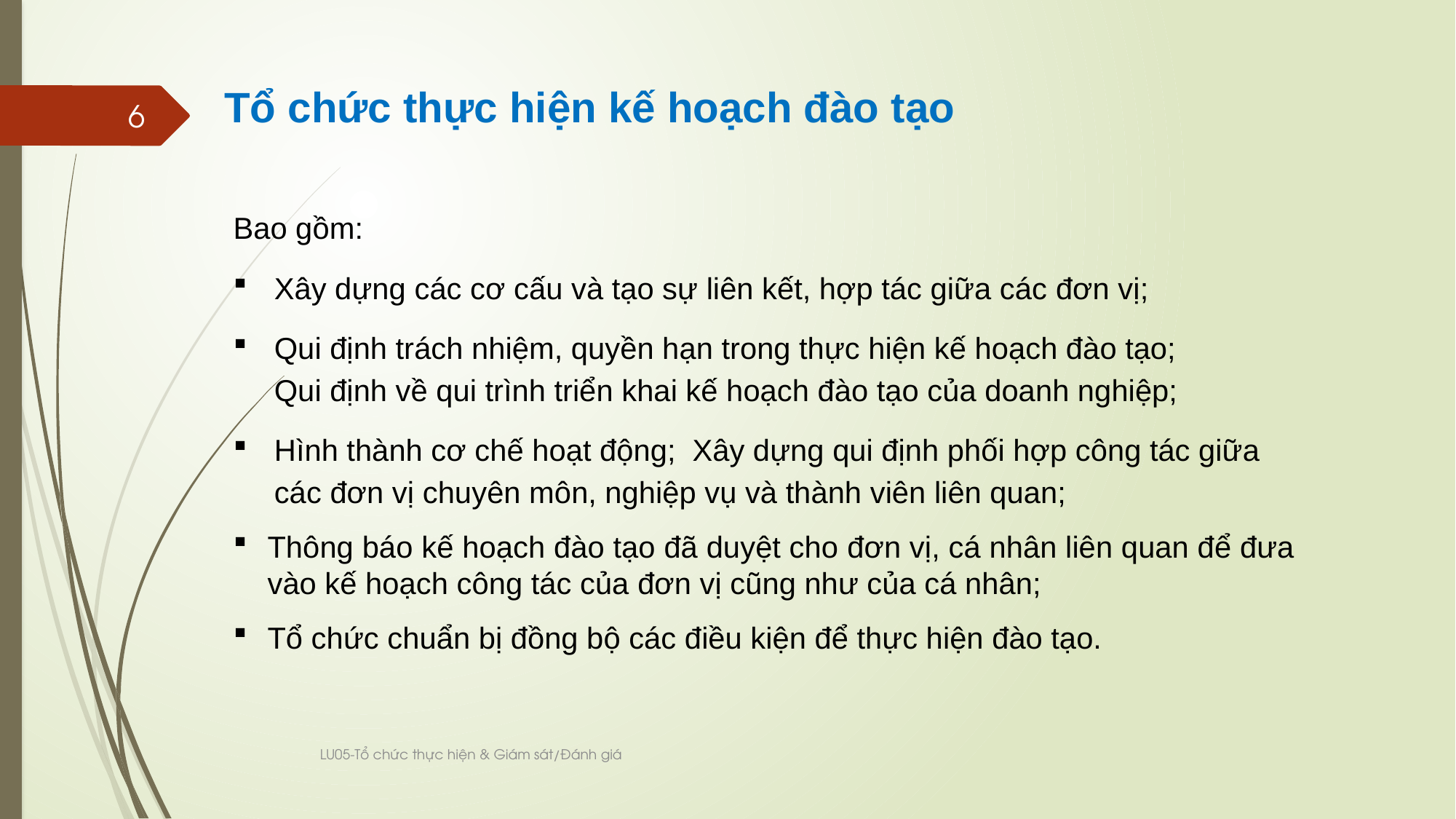

Tổ chức thực hiện kế hoạch đào tạo
6
Bao gồm:
Xây dựng các cơ cấu và tạo sự liên kết, hợp tác giữa các đơn vị;
Qui định trách nhiệm, quyền hạn trong thực hiện kế hoạch đào tạo;          Qui định về qui trình triển khai kế hoạch đào tạo của doanh nghiệp;
Hình thành cơ chế hoạt động;  Xây dựng qui định phối hợp công tác giữa các đơn vị chuyên môn, nghiệp vụ và thành viên liên quan;
Thông báo kế hoạch đào tạo đã duyệt cho đơn vị, cá nhân liên quan để đưa vào kế hoạch công tác của đơn vị cũng như của cá nhân;
Tổ chức chuẩn bị đồng bộ các điều kiện để thực hiện đào tạo.

LU05-Tổ chức thực hiện & Giám sát/Đánh giá